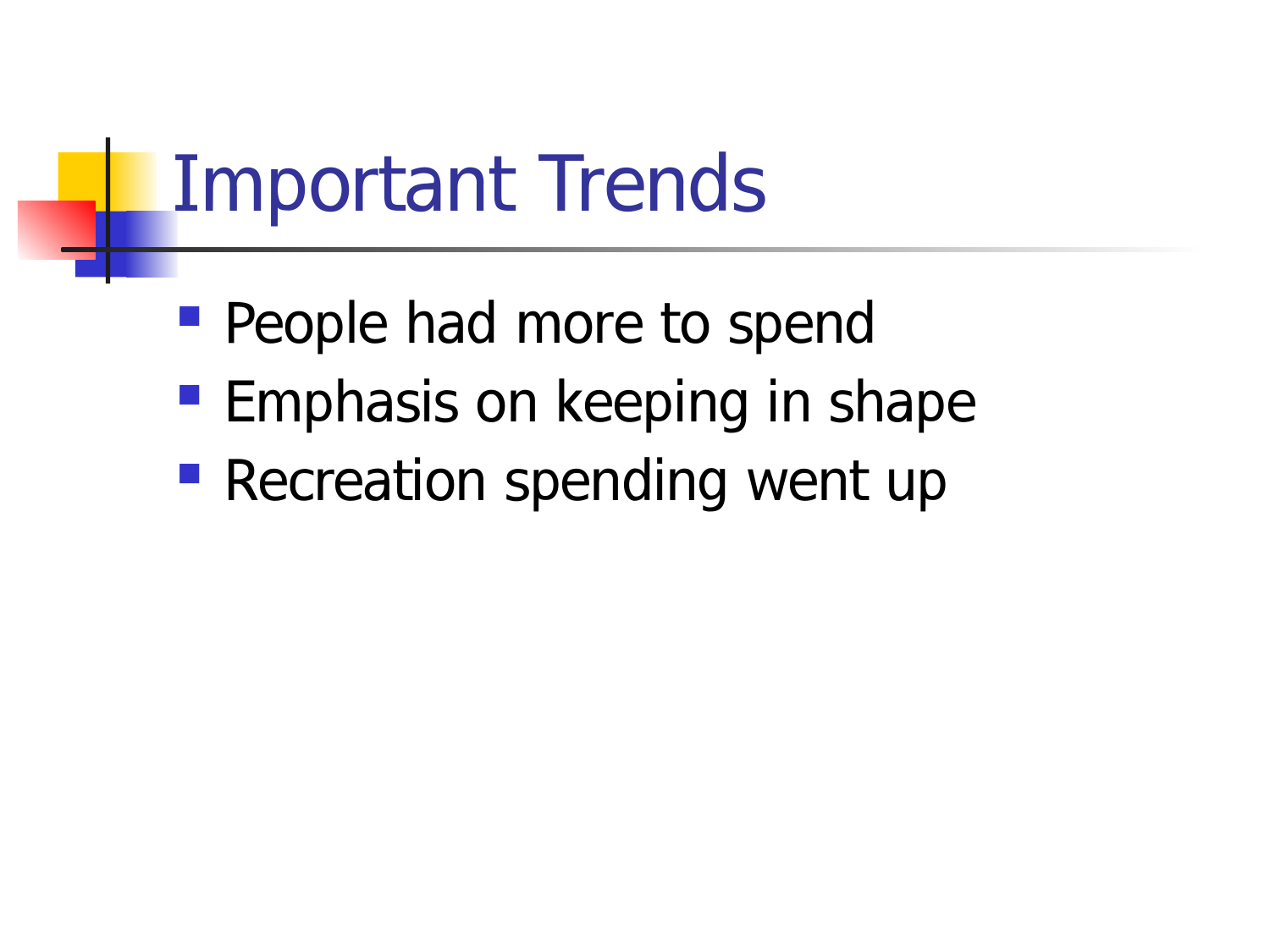

# Important Trends
People had more to spend
Emphasis on keeping in shape
Recreation spending went up